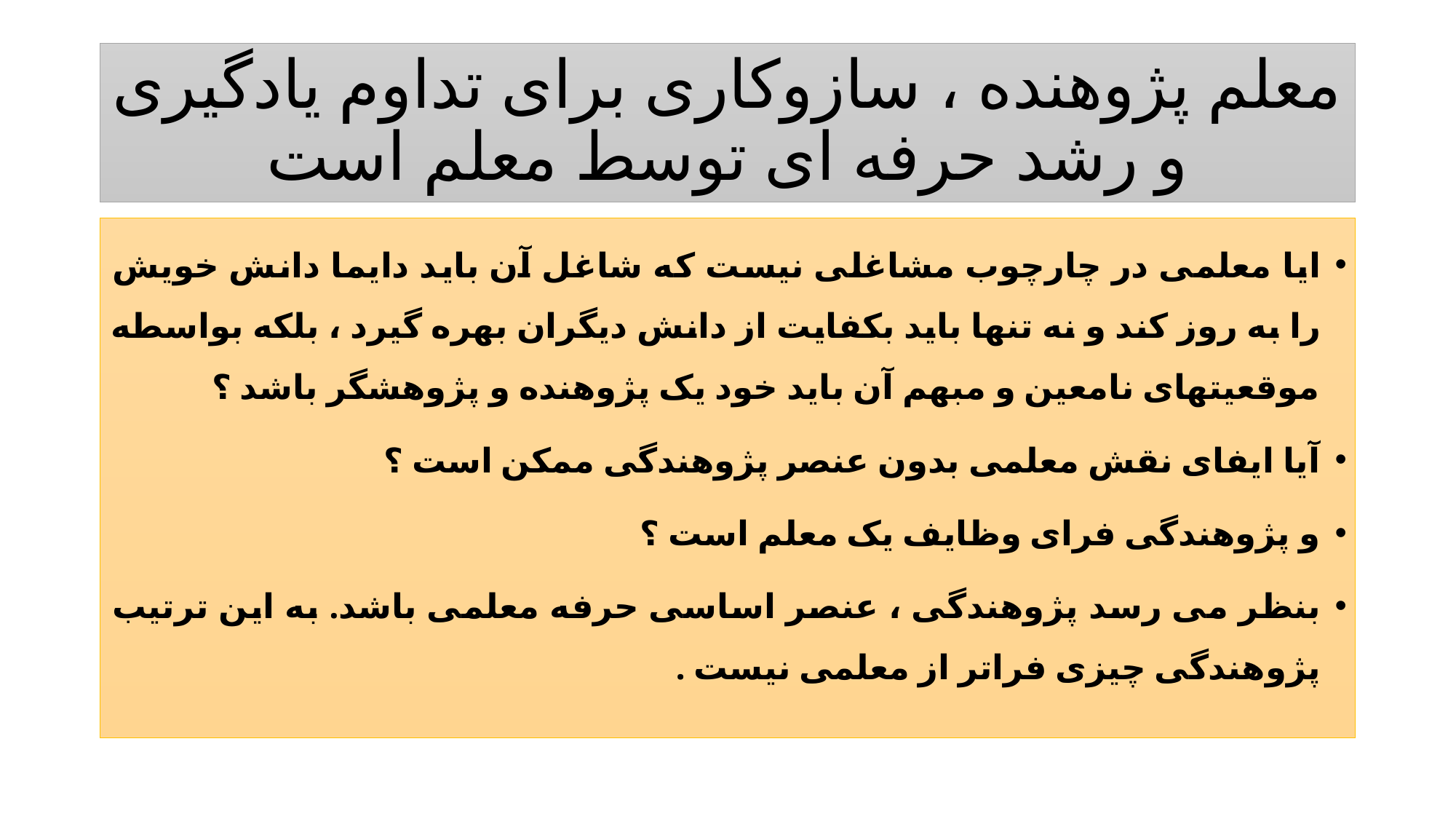

# معلم پژوهنده ، سازوکاری برای تداوم یادگیری و رشد حرفه ای توسط معلم است
ایا معلمی در چارچوب مشاغلی نیست که شاغل آن باید دایما دانش خویش را به روز کند و نه تنها باید بکفایت از دانش دیگران بهره گیرد ، بلکه بواسطه موقعیتهای نامعین و مبهم آن باید خود یک پژوهنده و پژوهشگر باشد ؟
آیا ایفای نقش معلمی بدون عنصر پژوهندگی ممکن است ؟
و پژوهندگی فرای وظایف یک معلم است ؟
بنظر می رسد پژوهندگی ، عنصر اساسی حرفه معلمی باشد. به این ترتیب پژوهندگی چیزی فراتر از معلمی نیست .